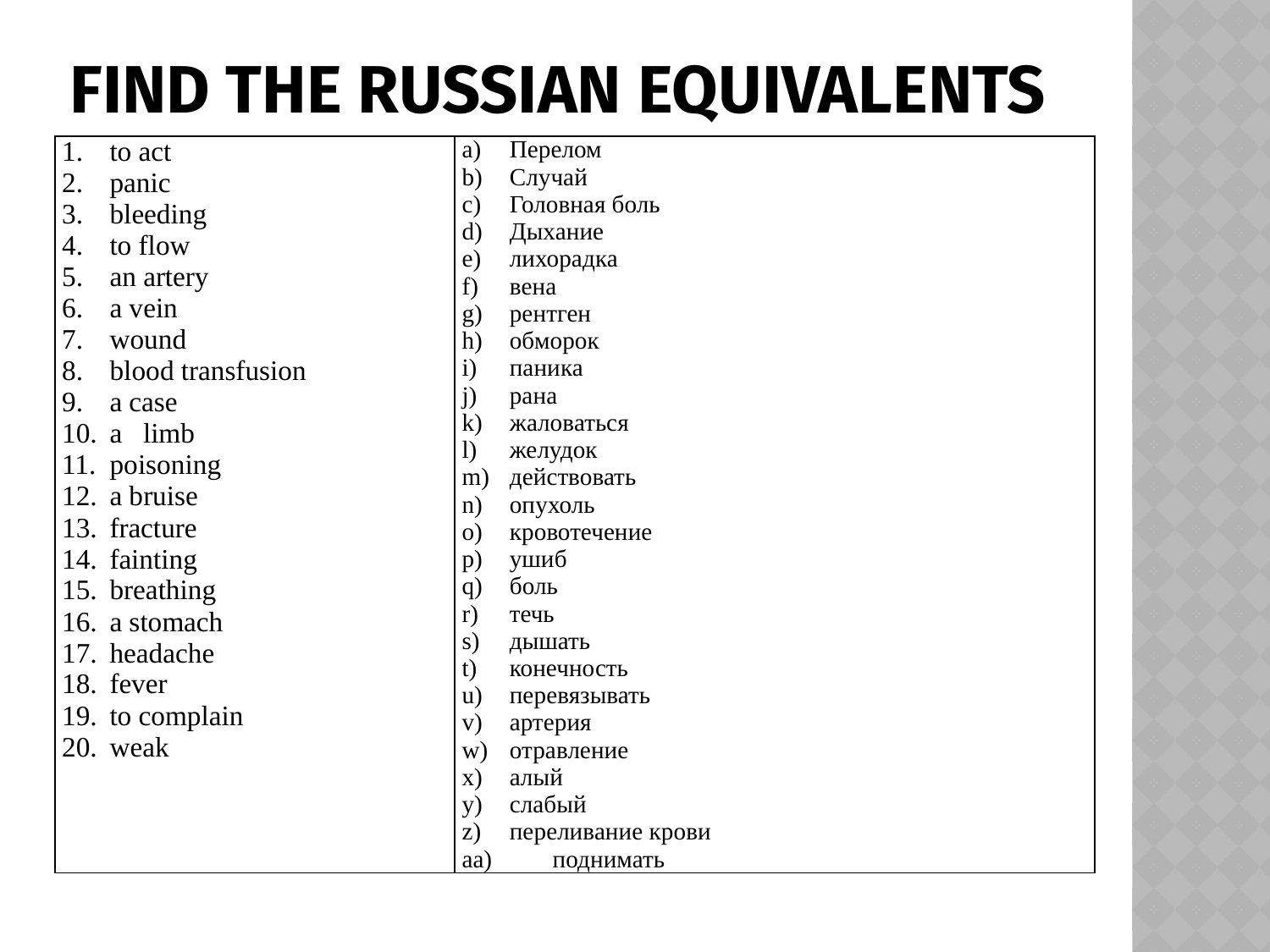

# Find the Russian equivalents
| to act panic bleeding to flow an artery a vein wound blood transfusion a case a limb poisoning a bruise fracture fainting breathing a stomach headache fever to complain weak | Перелом Случай Головная боль Дыхание лихорадка вена рентген обморок паника рана жаловаться желудок действовать опухоль кровотечение ушиб боль течь дышать конечность перевязывать артерия отравление алый слабый переливание крови поднимать |
| --- | --- |